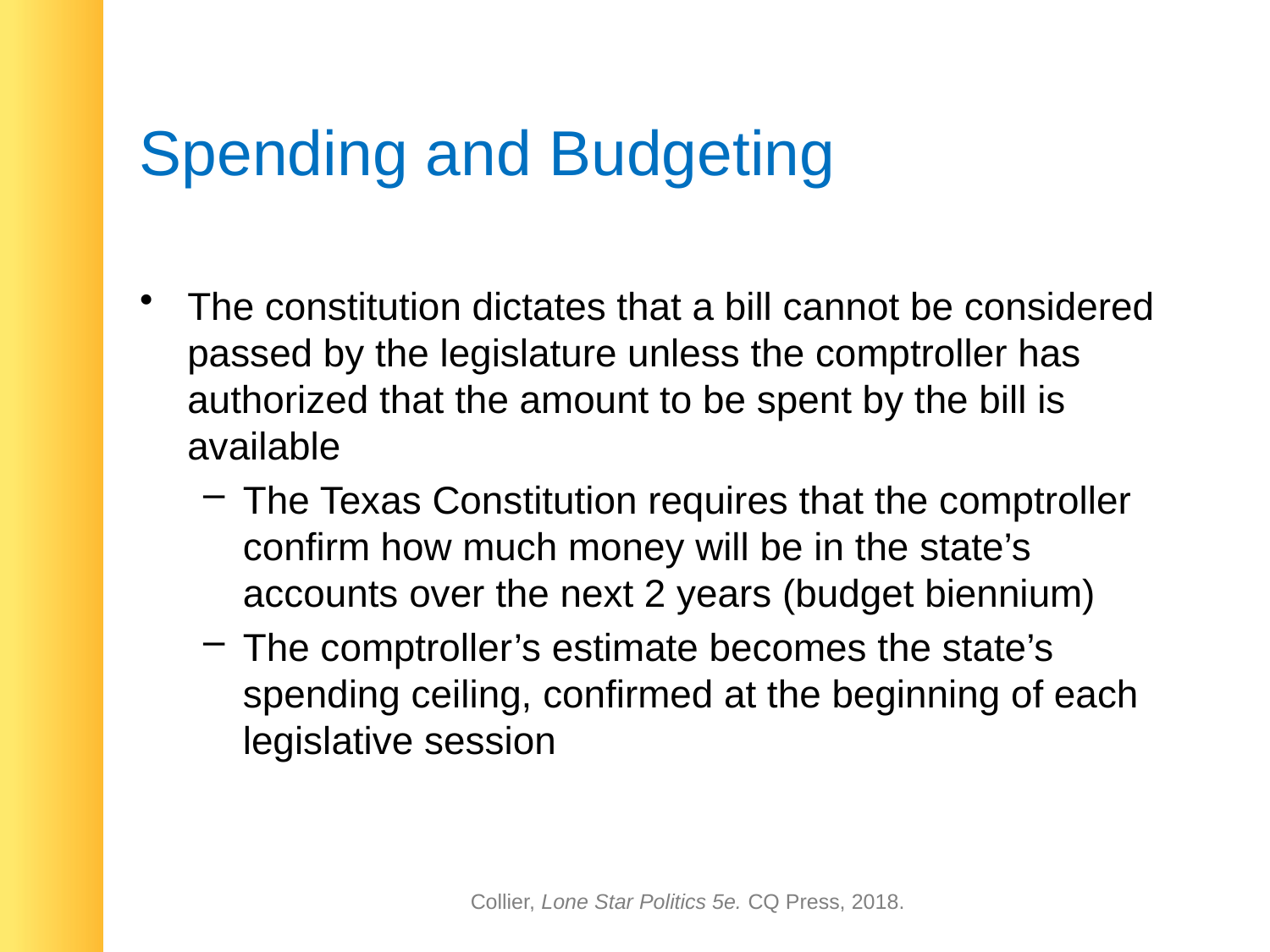

# Spending and Budgeting
The constitution dictates that a bill cannot be considered passed by the legislature unless the comptroller has authorized that the amount to be spent by the bill is available
The Texas Constitution requires that the comptroller confirm how much money will be in the state’s accounts over the next 2 years (budget biennium)
The comptroller’s estimate becomes the state’s spending ceiling, confirmed at the beginning of each legislative session

Collier, Lone Star Politics 5e. CQ Press, 2018.